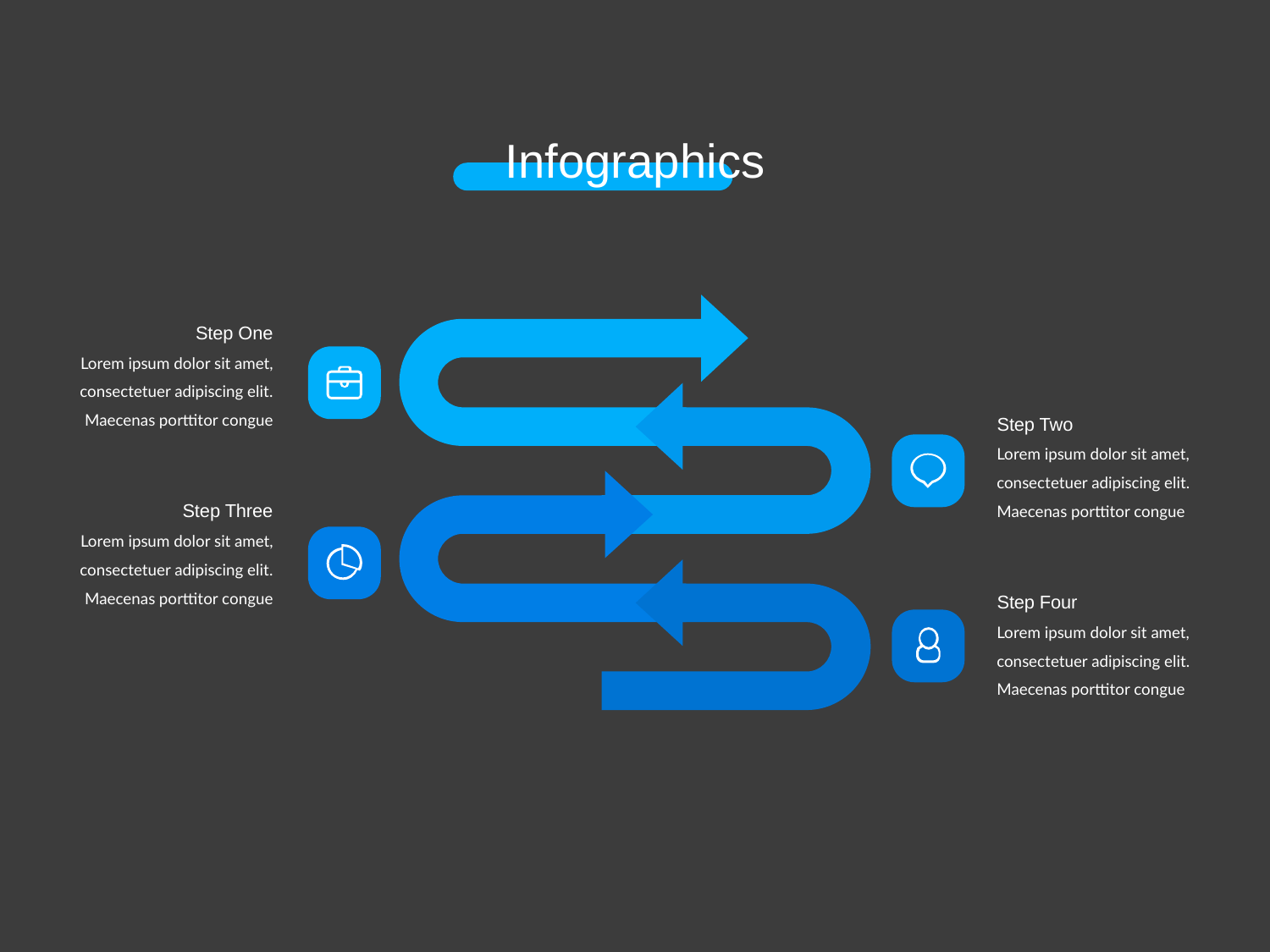

# Infographics

Step One

Lorem ipsum dolor sit amet, consectetuer adipiscing elit. Maecenas porttitor congue

Step Two

Lorem ipsum dolor sit amet, consectetuer adipiscing elit. Maecenas porttitor congue

Step Three

Lorem ipsum dolor sit amet, consectetuer adipiscing elit. Maecenas porttitor congue

Step Four
Lorem ipsum dolor sit amet, consectetuer adipiscing elit. Maecenas porttitor congue